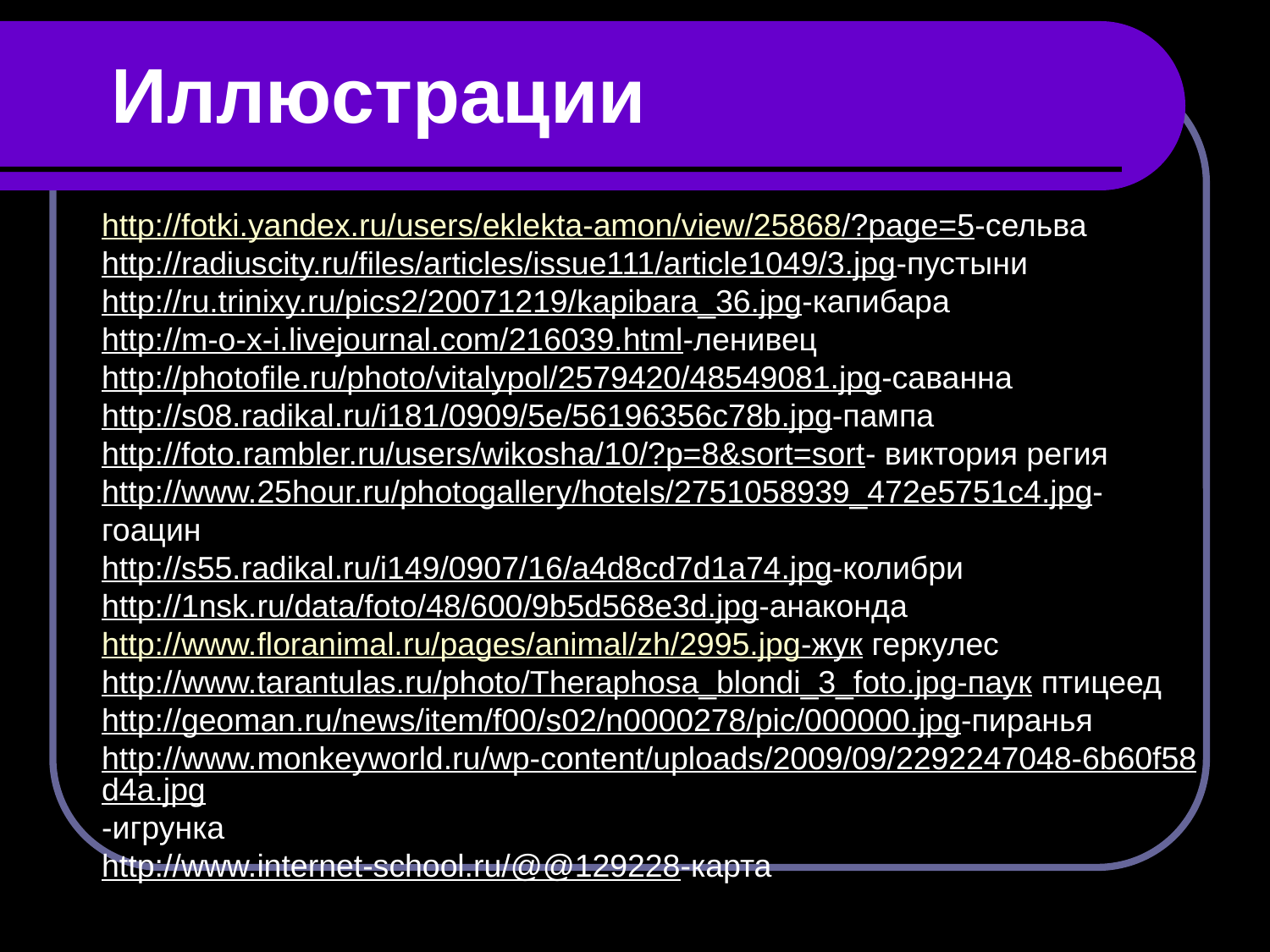

Иллюстрации
http://fotki.yandex.ru/users/eklekta-amon/view/25868/?page=5-сельва
http://radiuscity.ru/files/articles/issue111/article1049/3.jpg-пустыни
http://ru.trinixy.ru/pics2/20071219/kapibara_36.jpg-капибара
http://m-o-x-i.livejournal.com/216039.html-ленивец
http://photofile.ru/photo/vitalypol/2579420/48549081.jpg-саванна
http://s08.radikal.ru/i181/0909/5e/56196356c78b.jpg-пампа
http://foto.rambler.ru/users/wikosha/10/?p=8&sort=sort- виктория регия
http://www.25hour.ru/photogallery/hotels/2751058939_472e5751c4.jpg-гоацин
http://s55.radikal.ru/i149/0907/16/a4d8cd7d1a74.jpg-колибри
http://1nsk.ru/data/foto/48/600/9b5d568e3d.jpg-анаконда
http://www.floranimal.ru/pages/animal/zh/2995.jpg-жук геркулес
http://www.tarantulas.ru/photo/Theraphosa_blondi_3_foto.jpg-паук птицеед
http://geoman.ru/news/item/f00/s02/n0000278/pic/000000.jpg-пиранья
http://www.monkeyworld.ru/wp-content/uploads/2009/09/2292247048-6b60f58d4a.jpg-игрунка
http://www.internet-school.ru/@@129228-карта